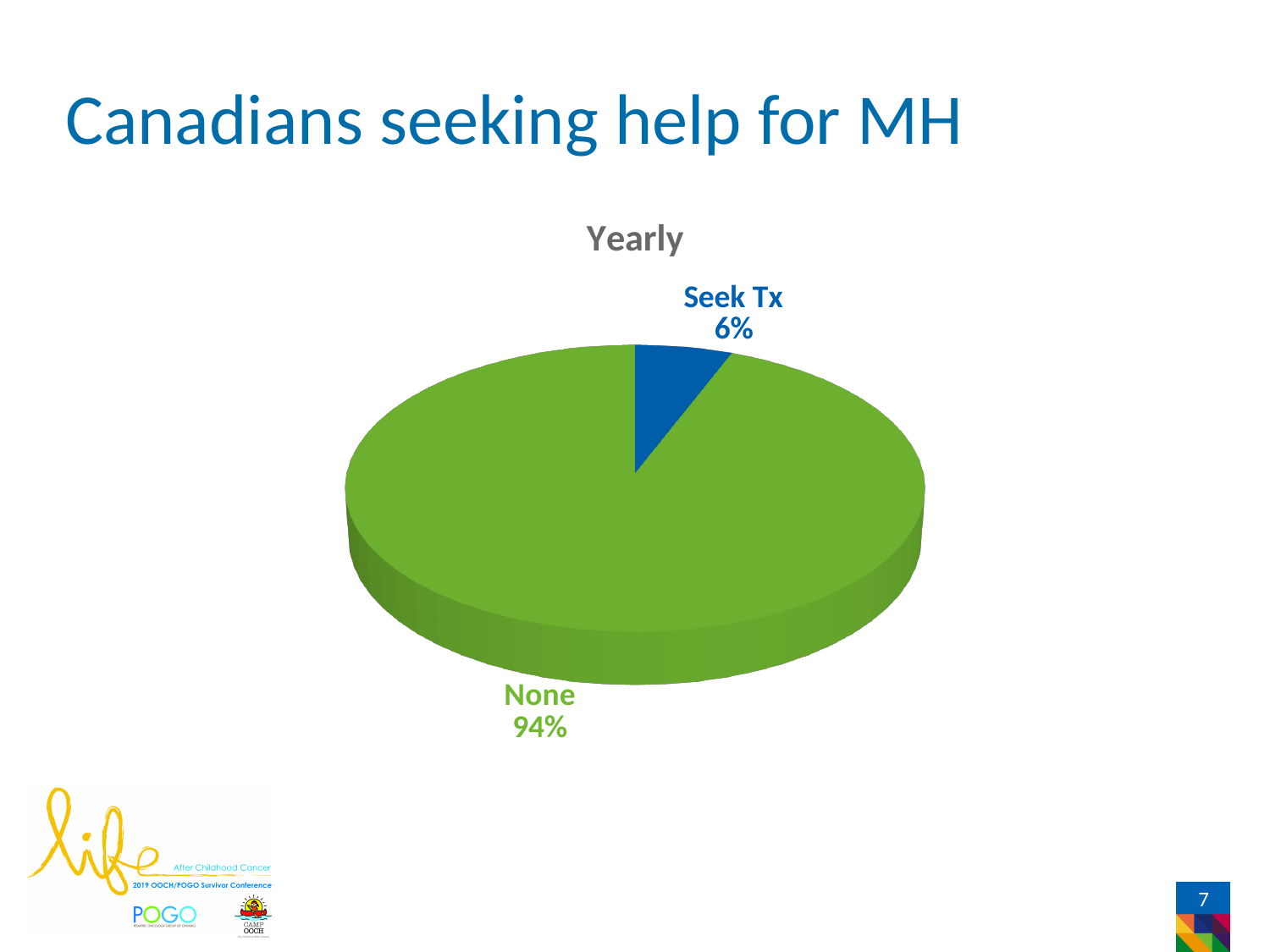

# Canadians seeking help for MH

[unsupported chart]